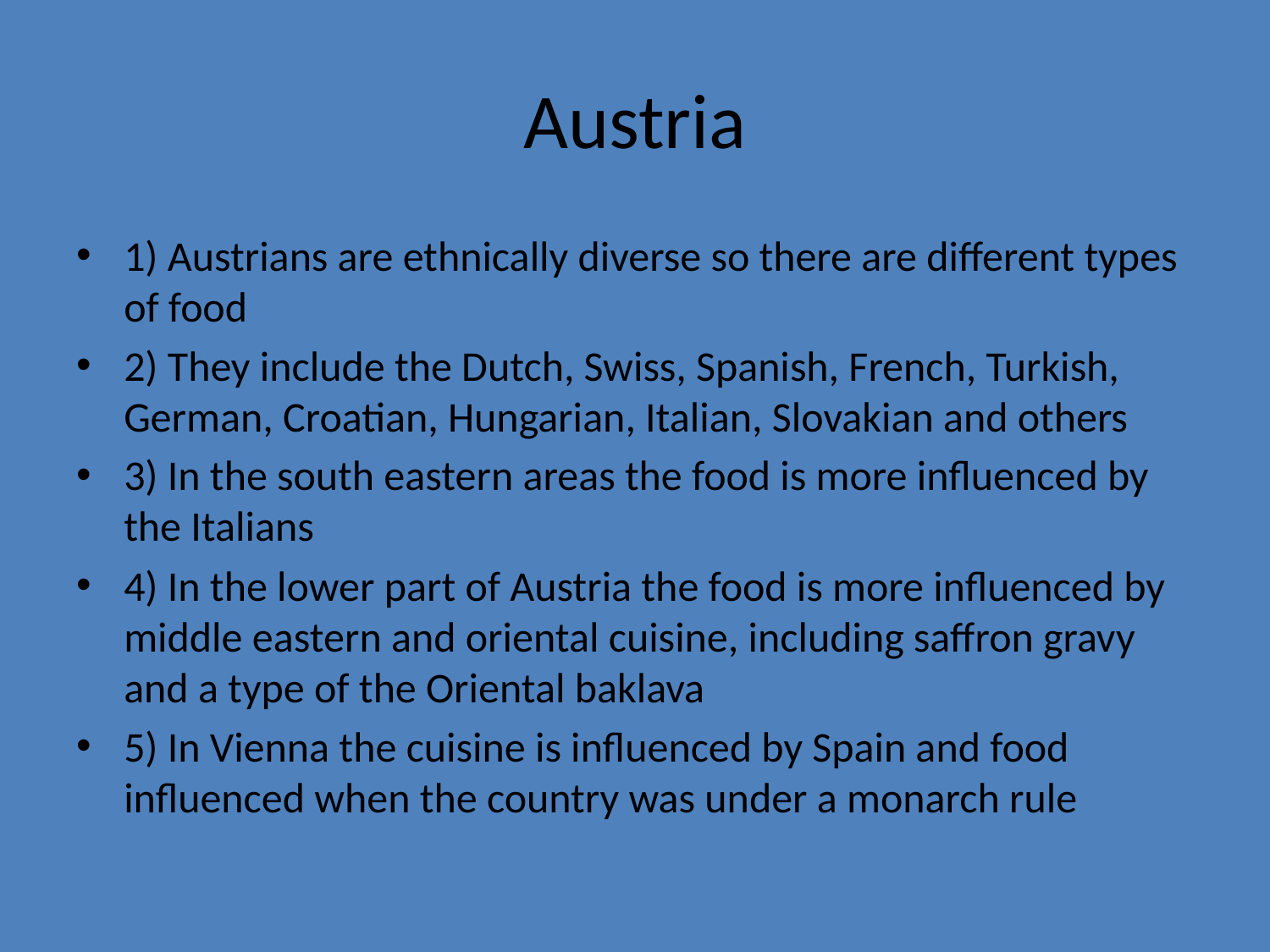

# Austria
1) Austrians are ethnically diverse so there are different types of food
2) They include the Dutch, Swiss, Spanish, French, Turkish, German, Croatian, Hungarian, Italian, Slovakian and others
3) In the south eastern areas the food is more influenced by the Italians
4) In the lower part of Austria the food is more influenced by middle eastern and oriental cuisine, including saffron gravy and a type of the Oriental baklava
5) In Vienna the cuisine is influenced by Spain and food influenced when the country was under a monarch rule